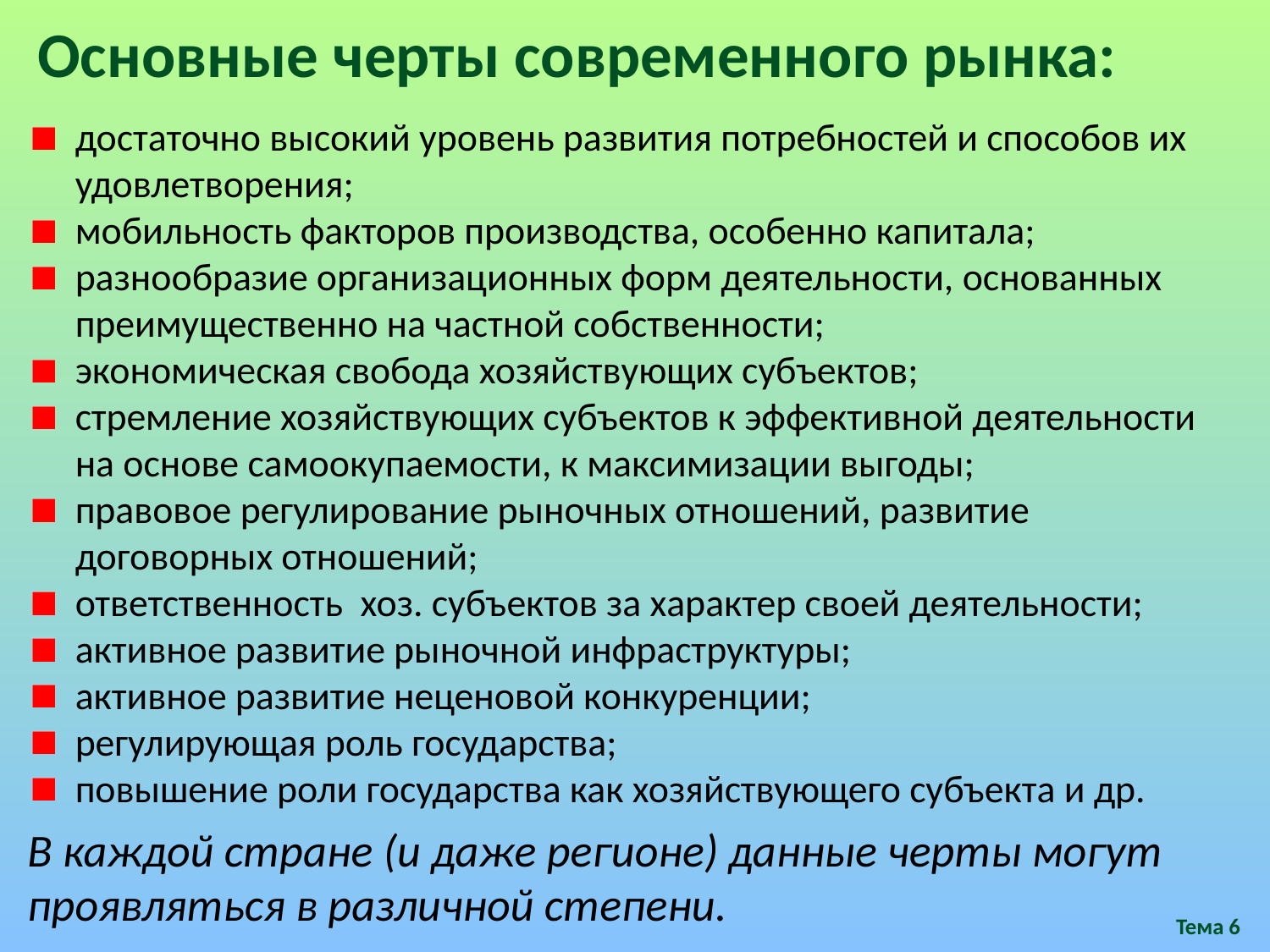

Основные черты современного рынка:
достаточно высокий уровень развития потребностей и способов их удовлетворения;
мобильность факторов производства, особенно капитала;
разнообразие организационных форм деятельности, основанных преимущественно на частной собственности;
экономическая свобода хозяйствующих субъектов;
стремление хозяйствующих субъектов к эффективной деятельности на основе самоокупаемости, к максимизации выгоды;
правовое регулирование рыночных отношений, развитие договорных отношений;
ответственность  хоз. субъектов за характер своей деятельности;
активное развитие рыночной инфраструктуры;
активное развитие неценовой конкуренции;
регулирующая роль государства;
повышение роли государства как хозяйствующего субъекта и др.

В каждой стране (и даже регионе) данные черты могут проявляться в различной степени.
Тема 6